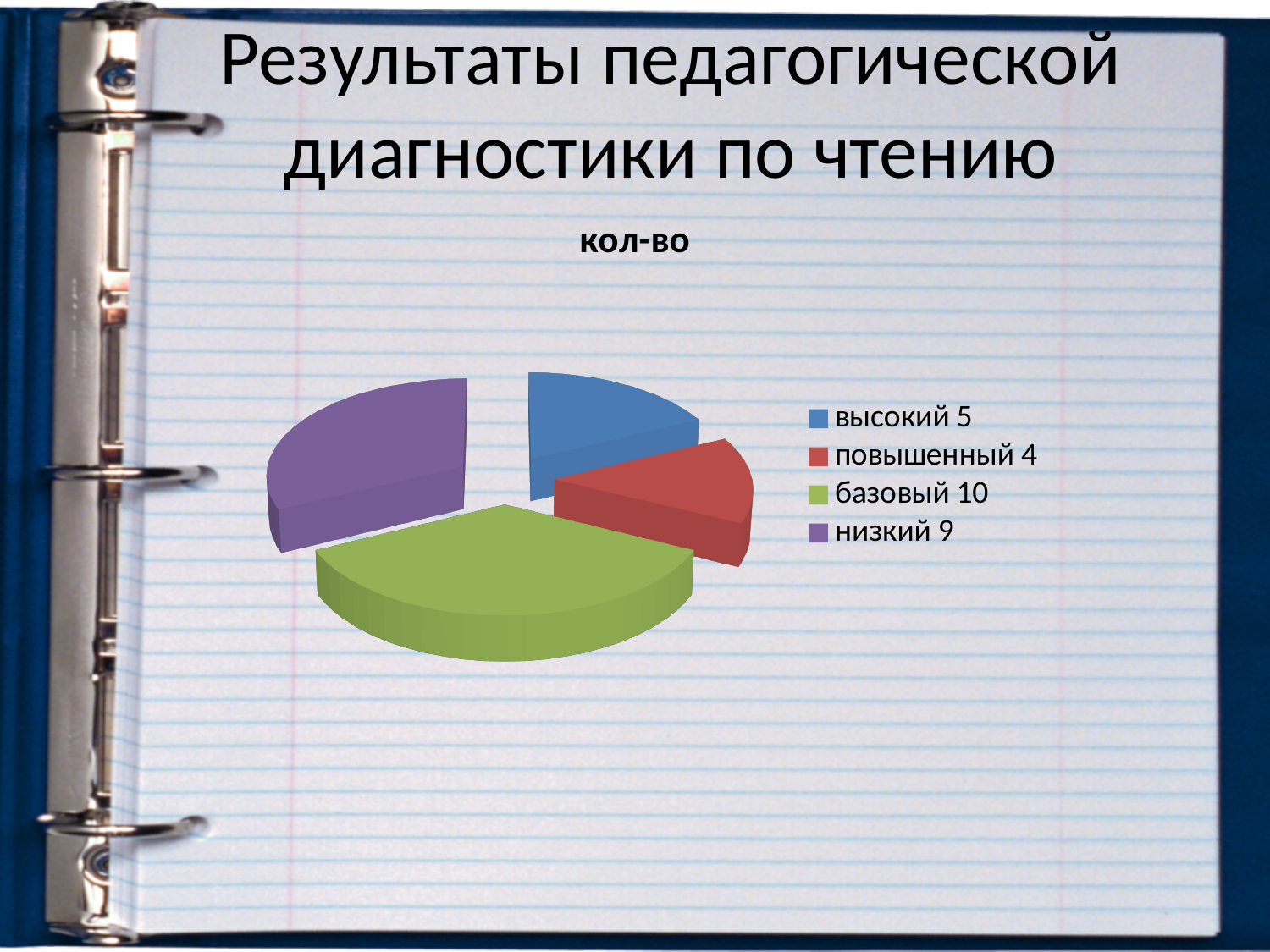

# Результаты педагогической диагностики по чтению

[unsupported chart]